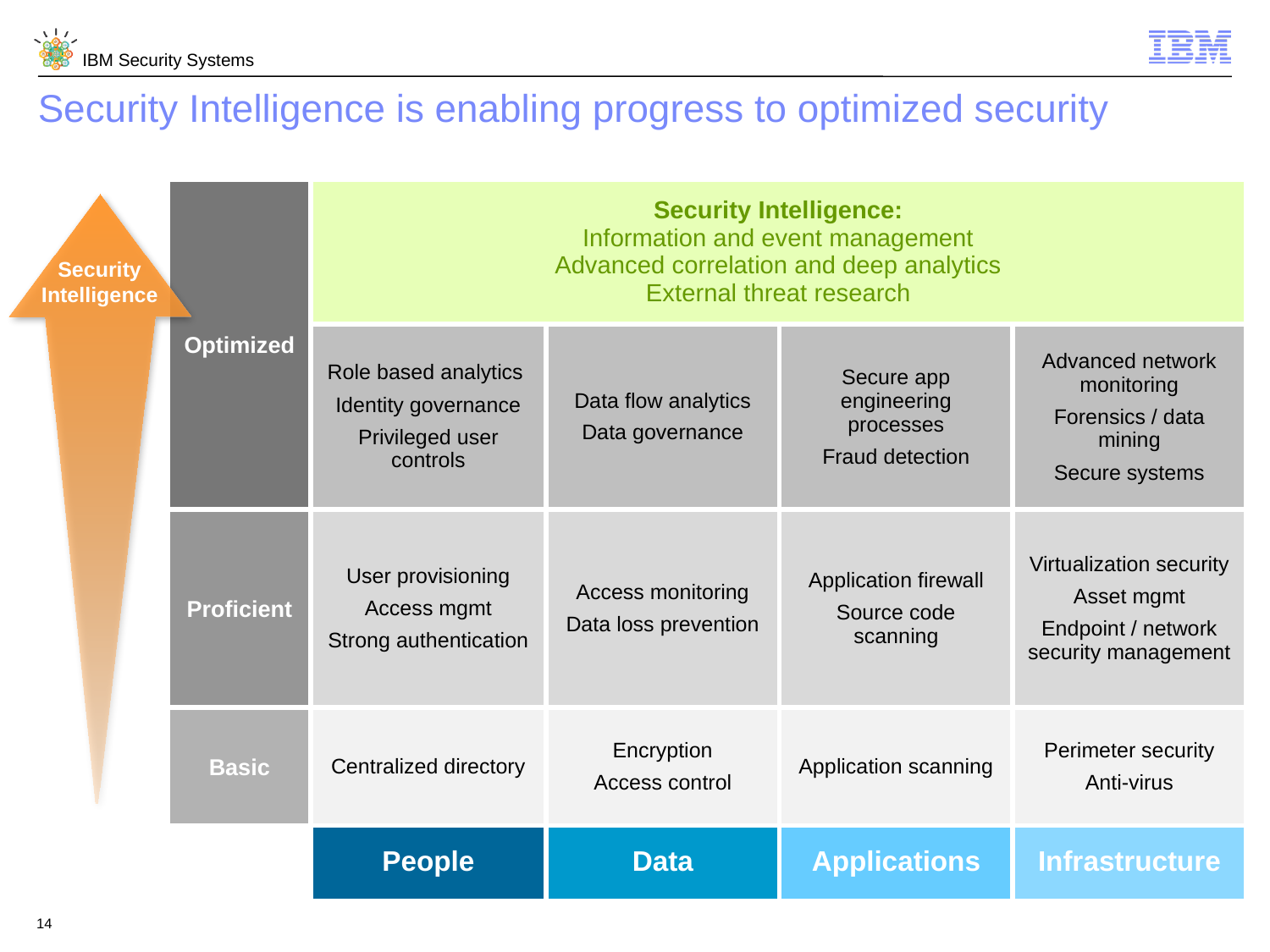

Security Intelligence is enabling progress to optimized security
| Optimized | Security Intelligence: Information and event management Advanced correlation and deep analytics External threat research |  |  |  |
| --- | --- | --- | --- | --- |
|  | Role based analytics Identity governance Privileged user controls | Data flow analytics Data governance | Secure app engineering processes Fraud detection | Advanced network monitoring Forensics / data mining Secure systems |
| Proficient | User provisioning Access mgmt Strong authentication | Access monitoring Data loss prevention | Application firewall Source code scanning | Virtualization security Asset mgmt Endpoint / network security management |
| Basic | Centralized directory | Encryption Access control | Application scanning | Perimeter security Anti-virus |
|  | People | Data | Applications | Infrastructure |

Security
Intelligence